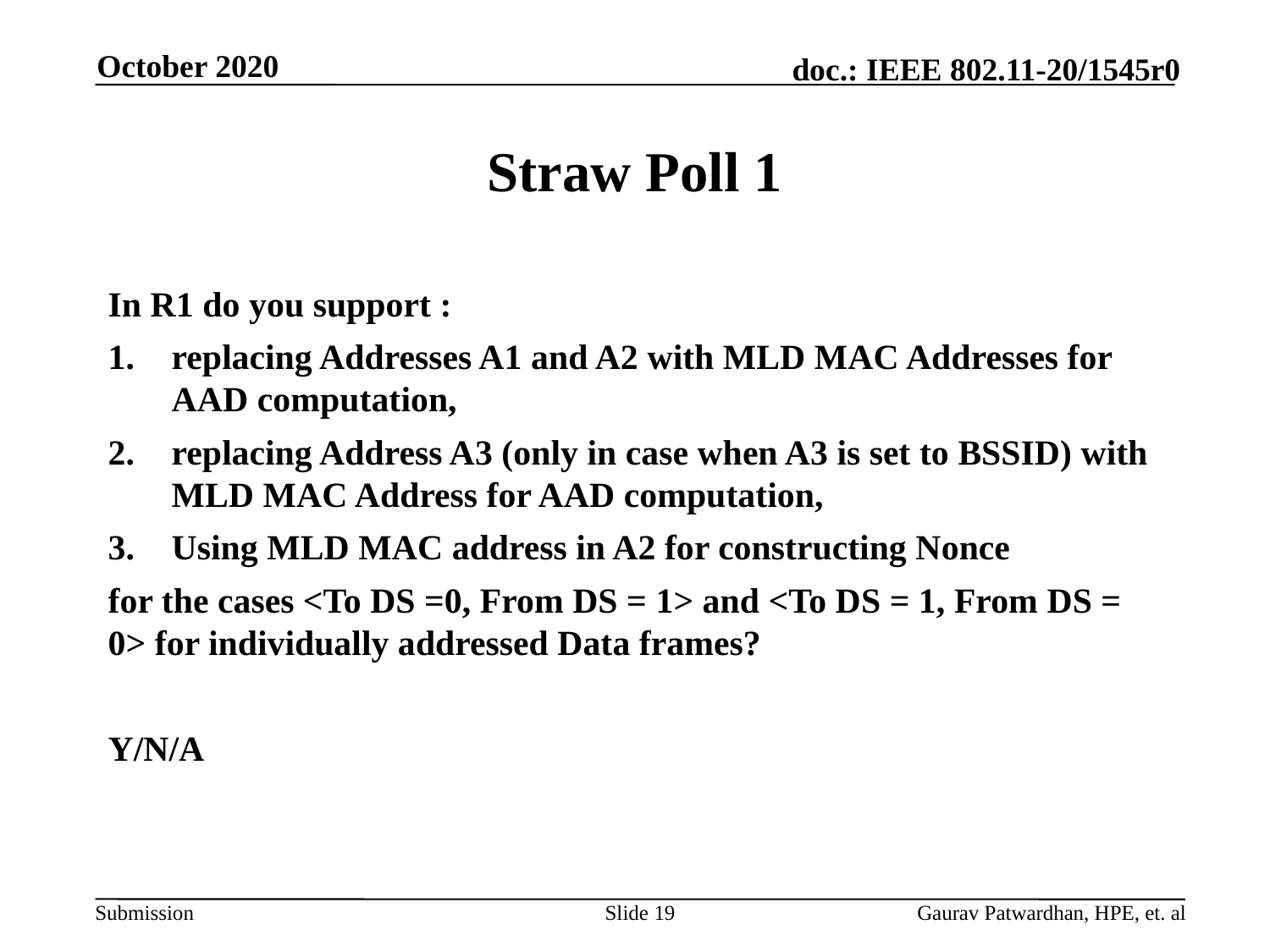

October 2020
# Straw Poll 1
In R1 do you support :
replacing Addresses A1 and A2 with MLD MAC Addresses for AAD computation,
replacing Address A3 (only in case when A3 is set to BSSID) with MLD MAC Address for AAD computation,
Using MLD MAC address in A2 for constructing Nonce
for the cases <To DS =0, From DS = 1> and <To DS = 1, From DS = 0> for individually addressed Data frames?

Y/N/A
Slide 19
Gaurav Patwardhan, HPE, et. al